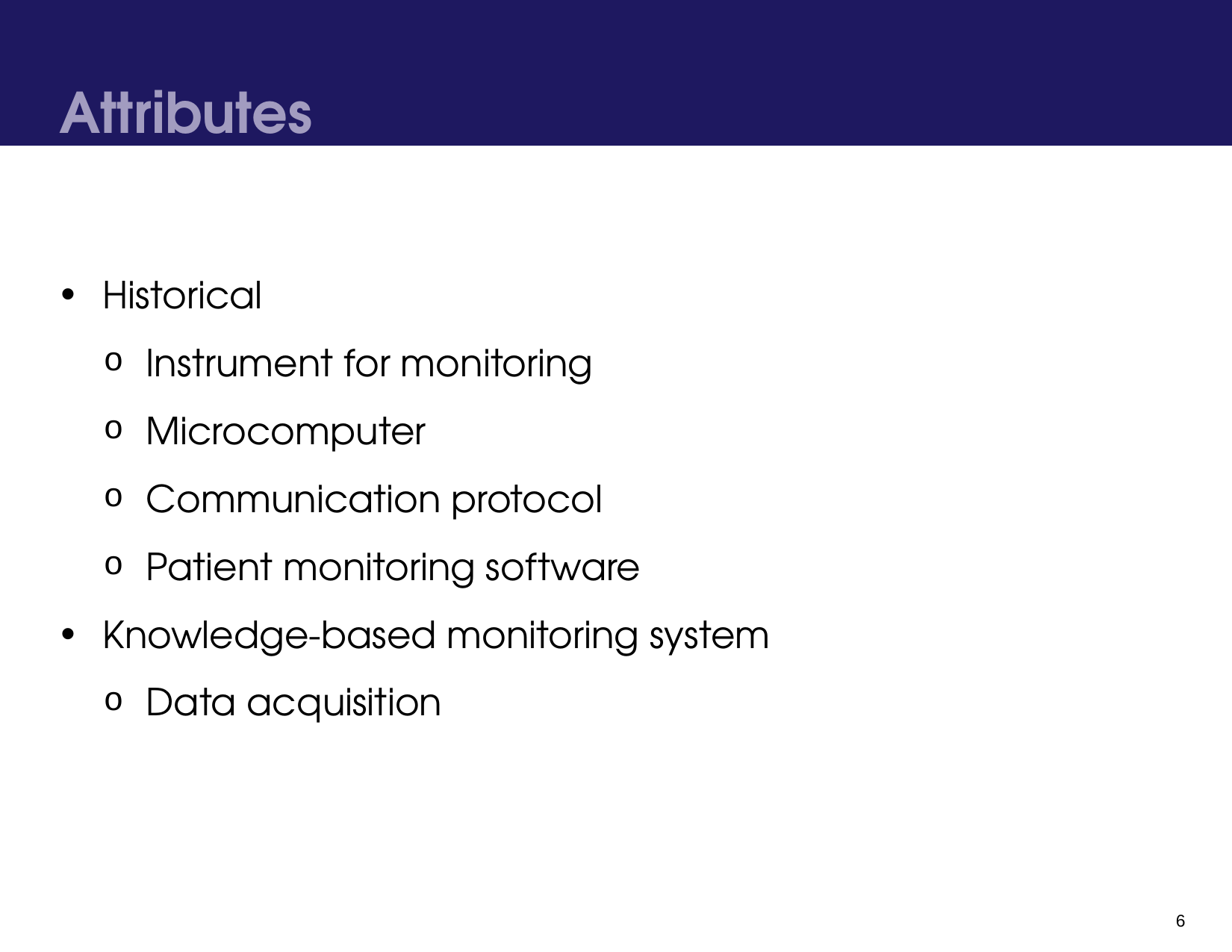

# Attributes
Historical
Instrument for monitoring
Microcomputer
Communication protocol
Patient monitoring software
Knowledge-based monitoring system
Data acquisition
6